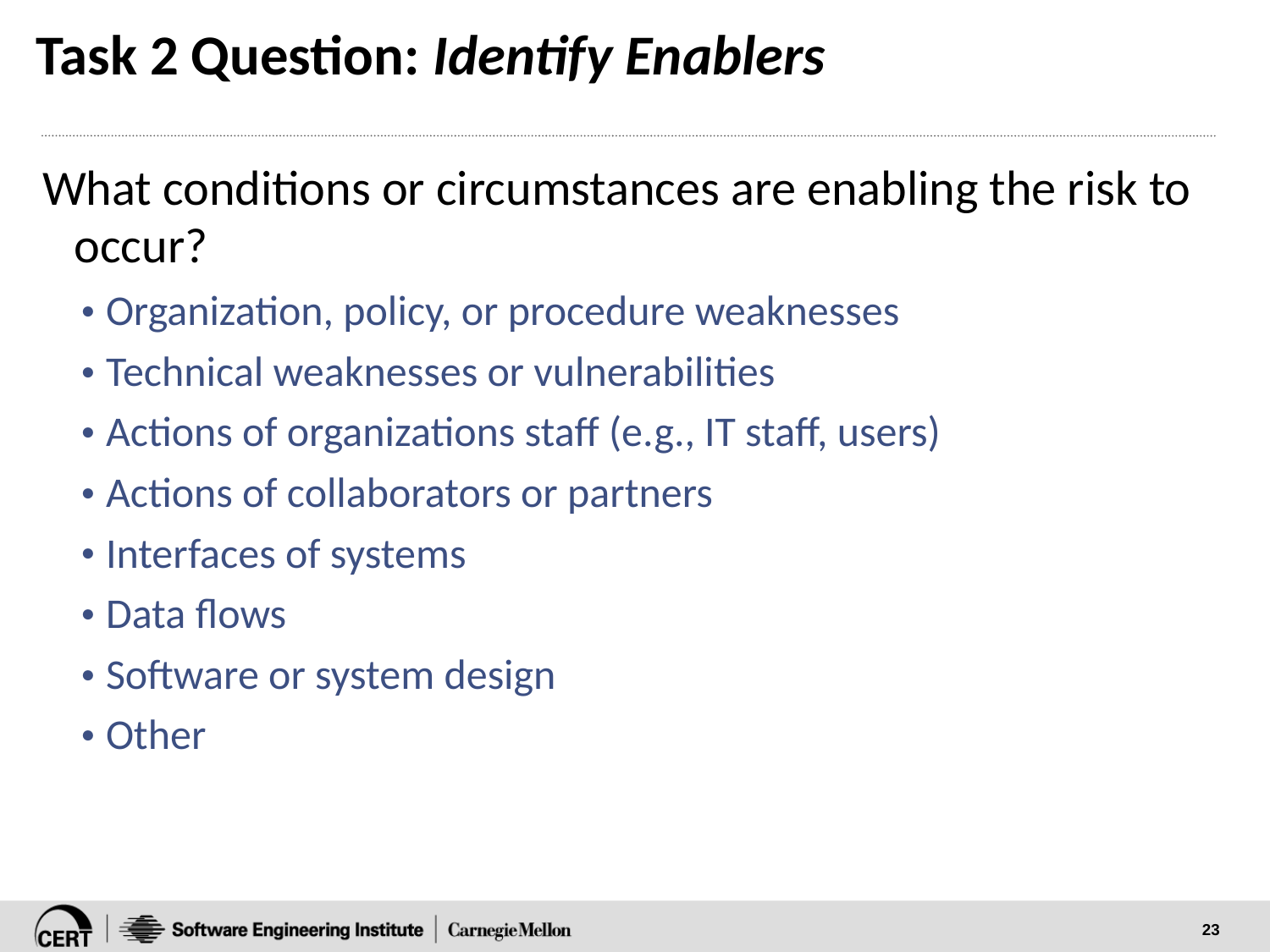

# Task 2 Question: Identify Enablers
What conditions or circumstances are enabling the risk to occur?
Organization, policy, or procedure weaknesses
Technical weaknesses or vulnerabilities
Actions of organizations staff (e.g., IT staff, users)
Actions of collaborators or partners
Interfaces of systems
Data flows
Software or system design
Other